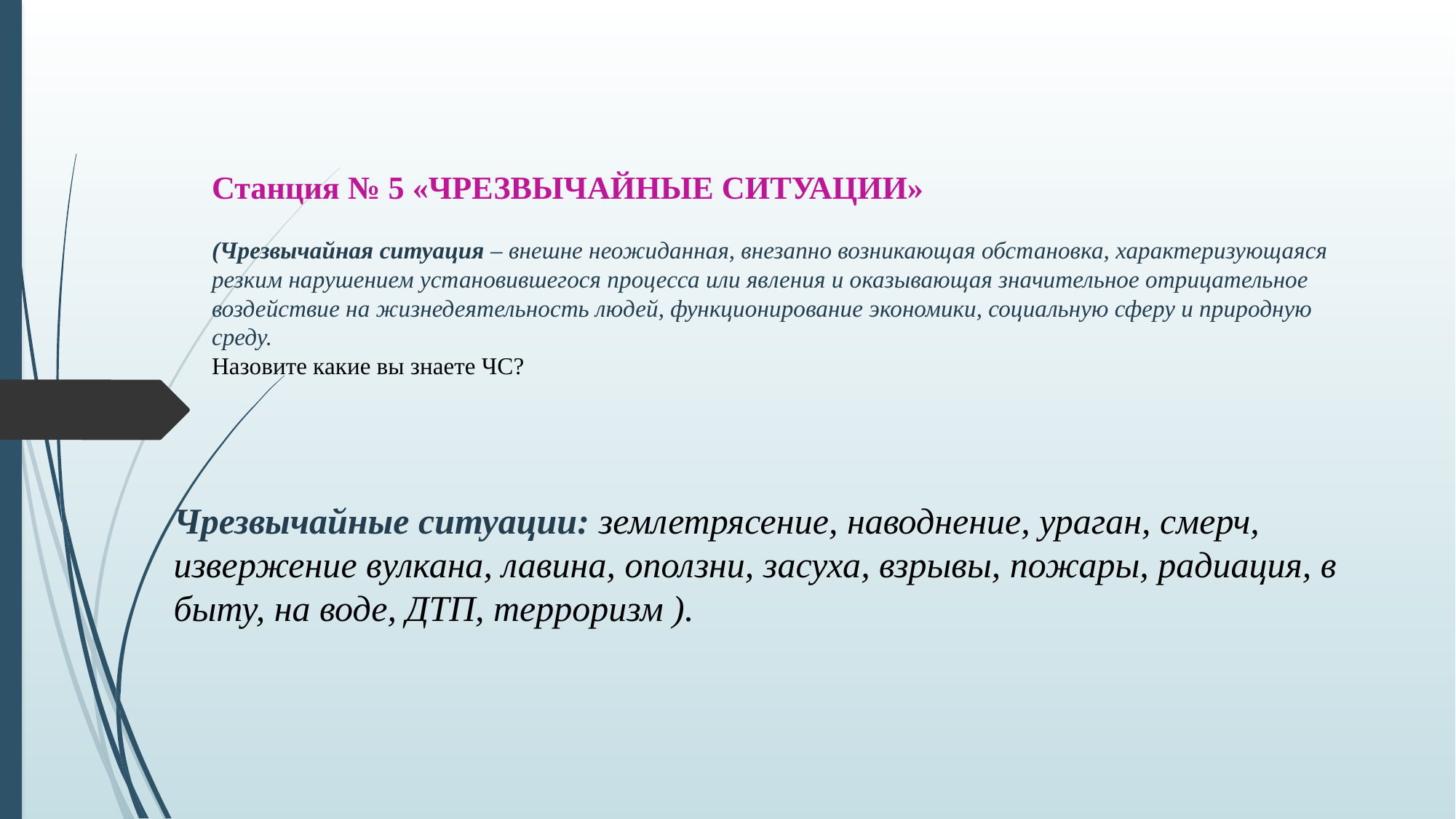

# Станция № 5 «ЧРЕЗВЫЧАЙНЫЕ СИТУАЦИИ» (Чрезвычайная ситуация – внешне неожиданная, внезапно возникающая обстановка, характеризующаяся резким нарушением установившегося процесса или явления и оказывающая значительное отрицательное воздействие на жизнедеятельность людей, функционирование экономики, социальную сферу и природную среду. Назовите какие вы знаете ЧС?
Чрезвычайные ситуации: землетрясение, наводнение, ураган, смерч, извержение вулкана, лавина, оползни, засуха, взрывы, пожары, радиация, в быту, на воде, ДТП, терроризм ).